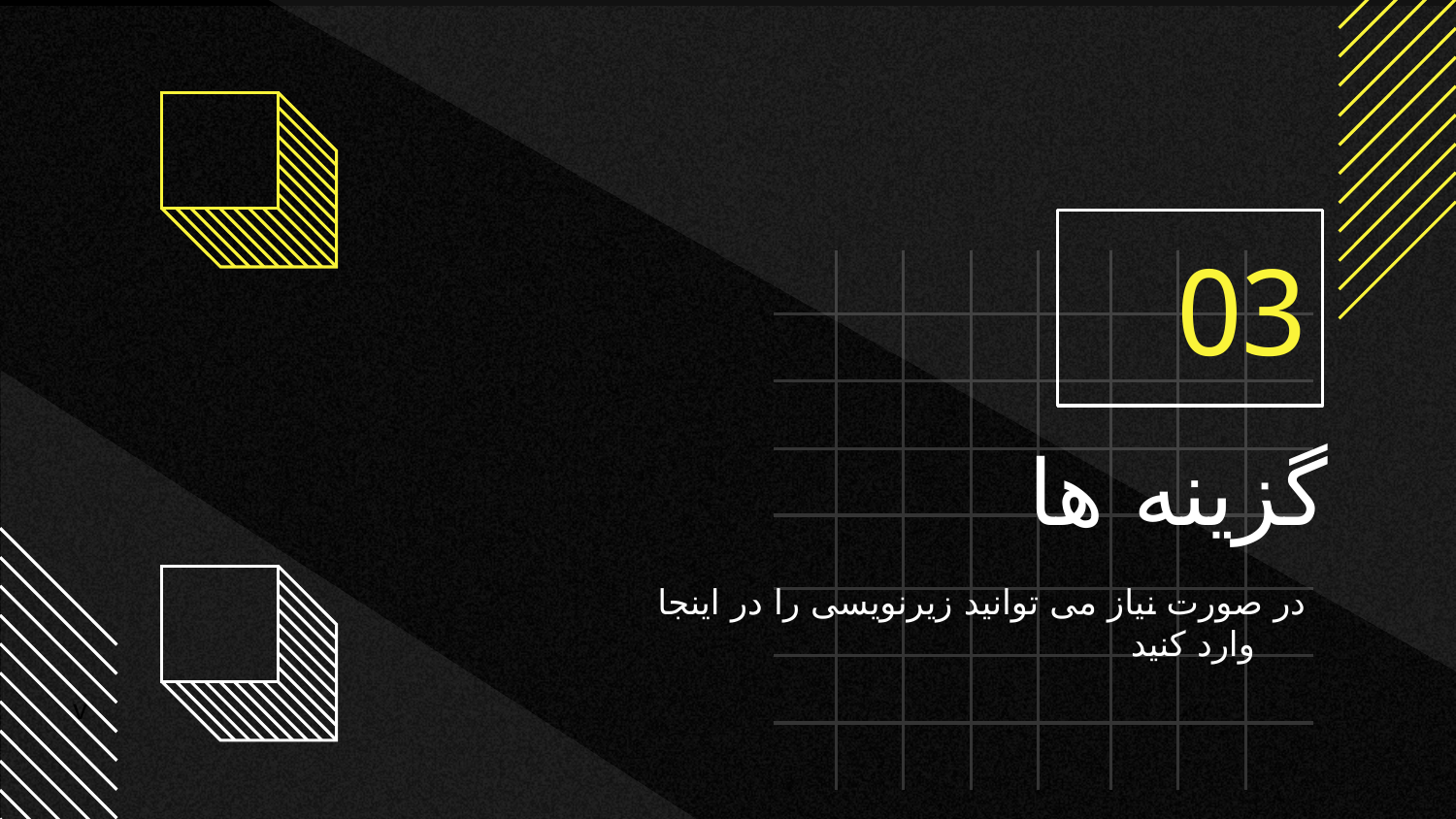

03
# گزینه ها
در صورت نیاز می توانید زیرنویسی را در اینجا وارد کنید